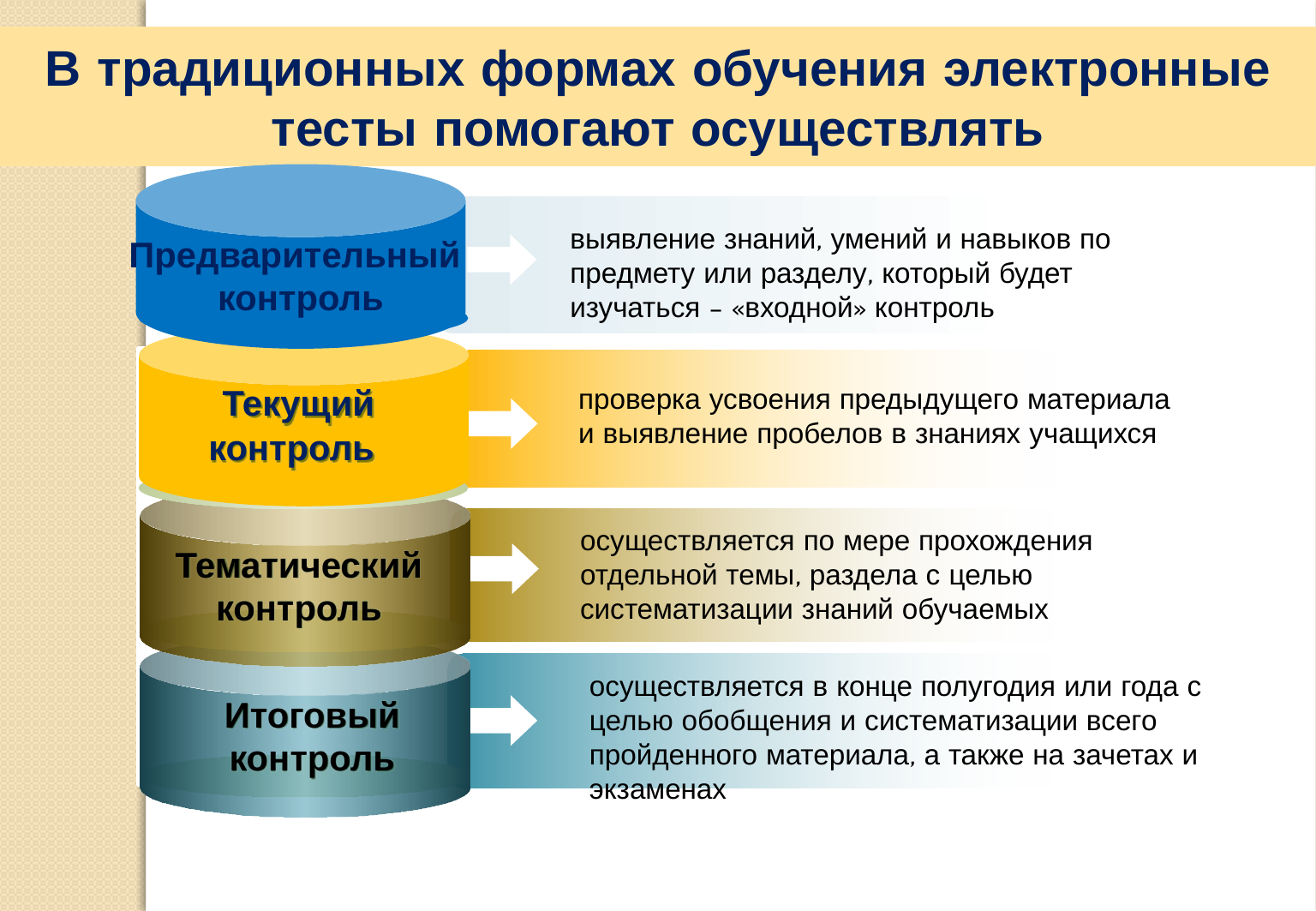

В традиционных формах обучения электронные тесты помогают осуществлять
Предварительный
контроль

выявление знаний, умений и навыков по предмету или разделу, который будет изучаться – «входной» контроль

 Текущий контроль
проверка усвоения предыдущего материала и выявление пробелов в знаниях учащихся

осуществляется по мере прохождения отдельной темы, раздела с целью систематизации знаний обучаемых
Тематический контроль

осуществляется в конце полугодия или года с целью обобщения и систематизации всего пройденного материала, а также на зачетах и экзаменах
Итоговый контроль